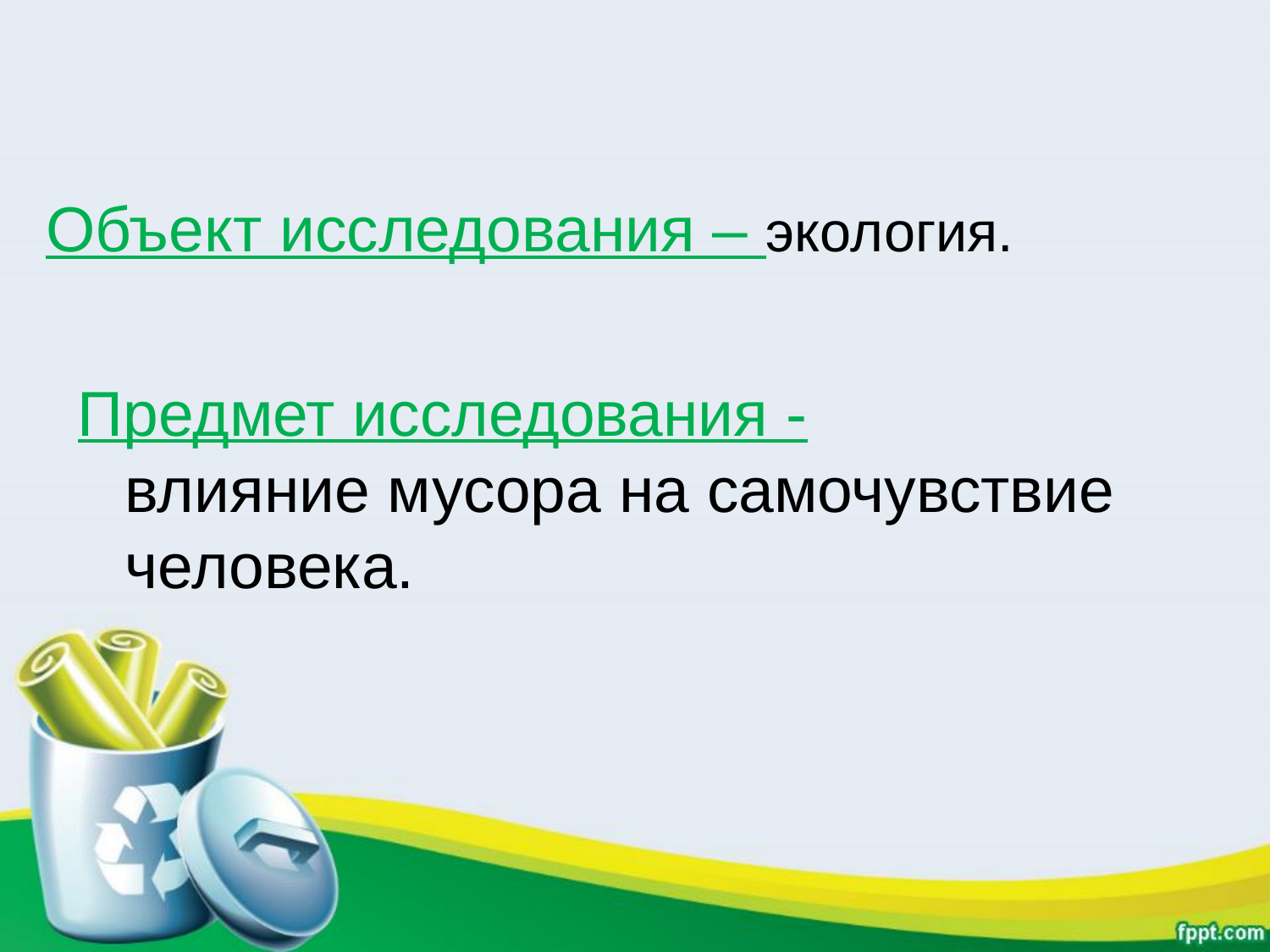

Объект исследования – экология.

Предмет исследования -
влияние мусора на самочувствие человека.